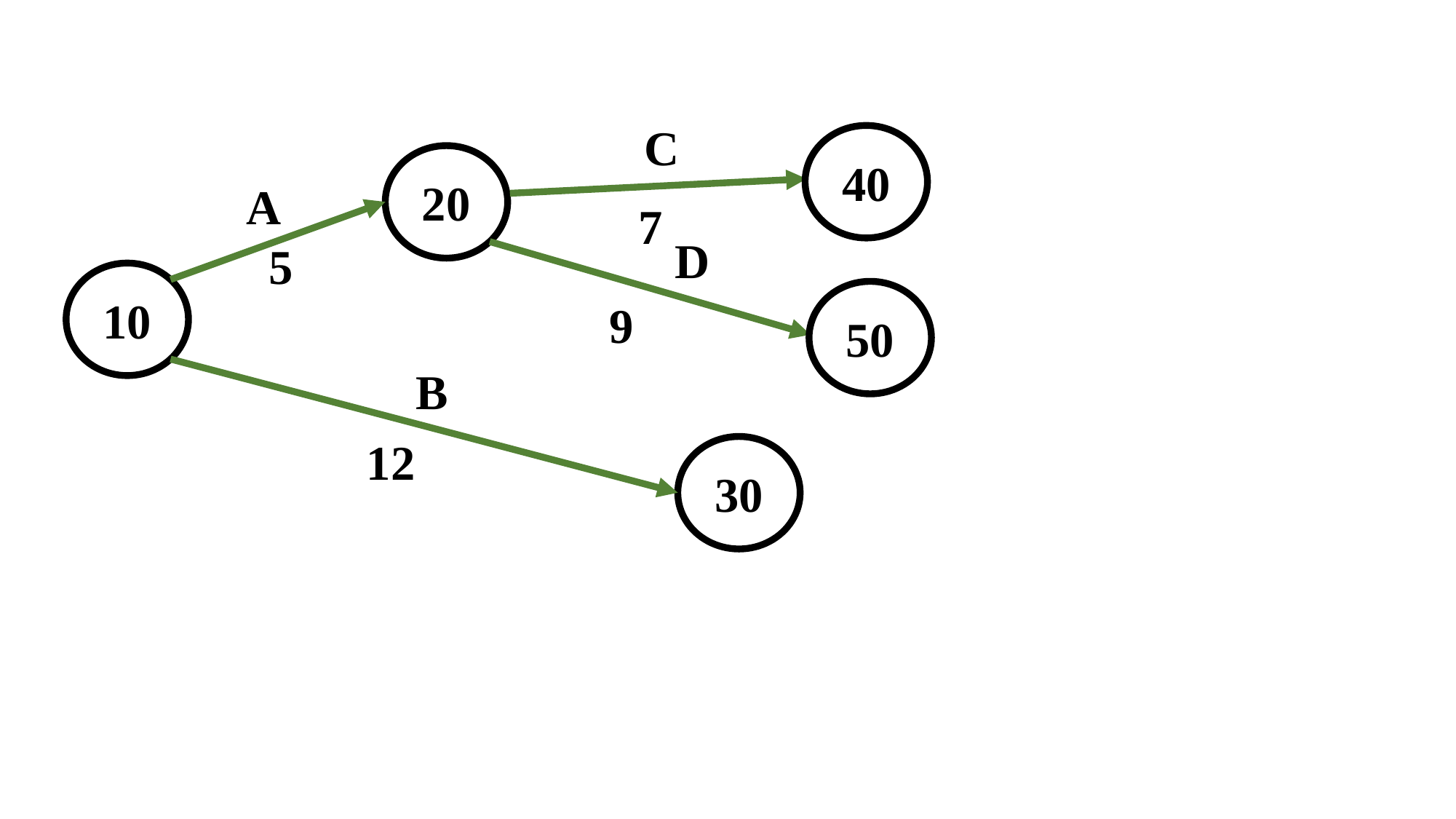

C
40
20
A
7
D
5
10
50
9
B
12
30